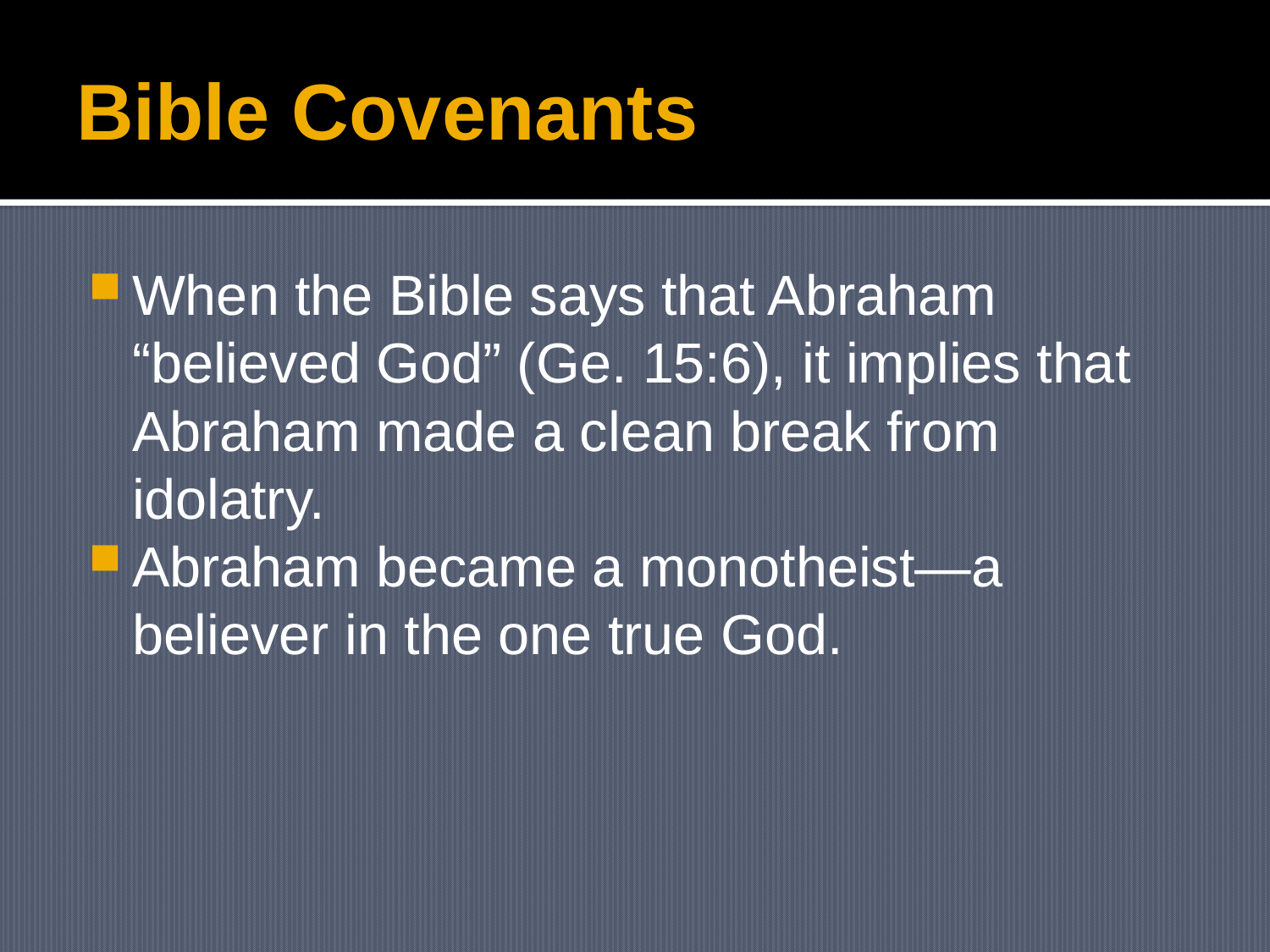

# Bible Covenants
When the Bible says that Abraham “believed God” (Ge. 15:6), it implies that Abraham made a clean break from idolatry.
Abraham became a monotheist—a believer in the one true God.